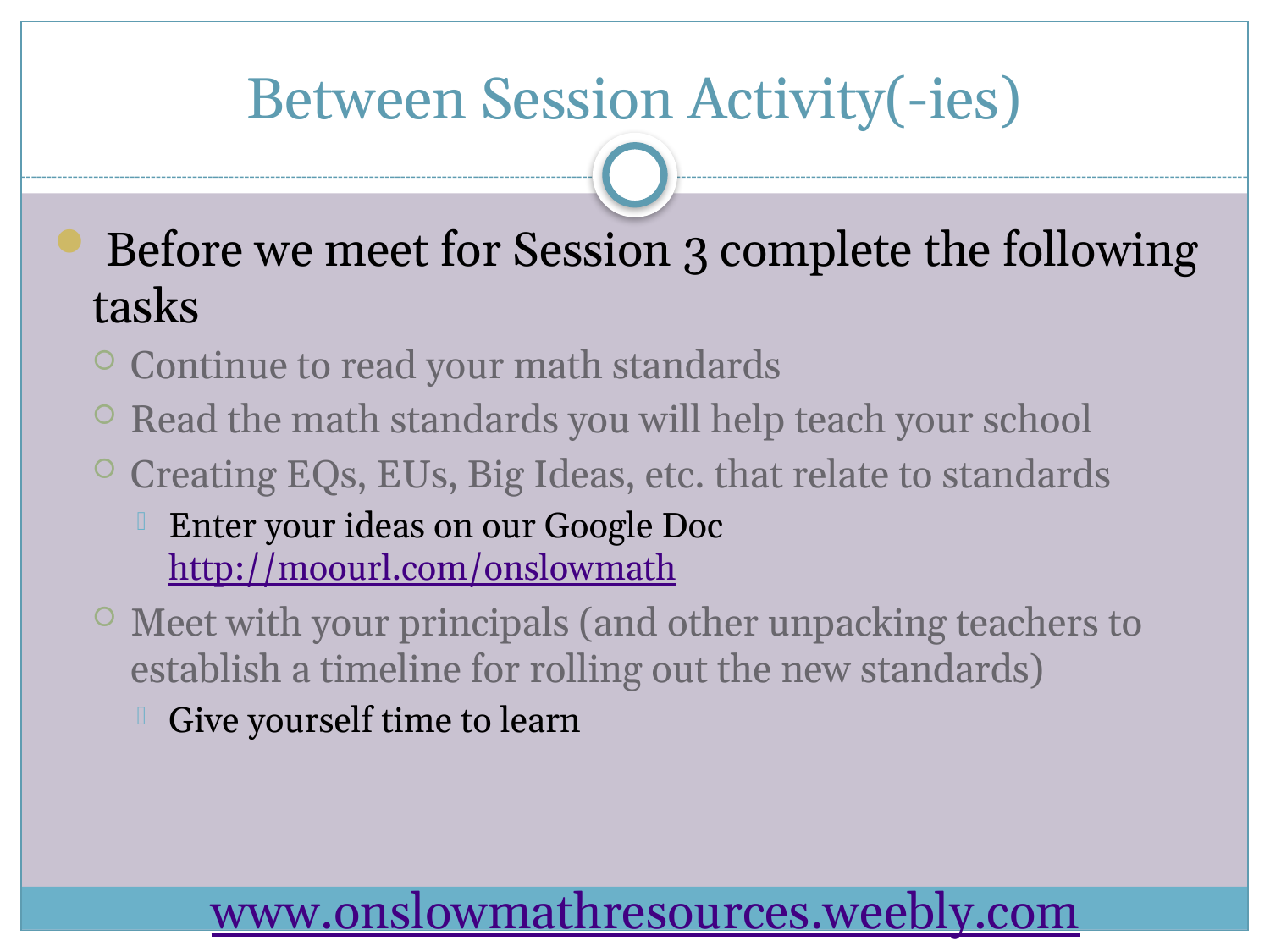

# Between Session Activity(-ies)
 Before we meet for Session 3 complete the following tasks
Continue to read your math standards
Read the math standards you will help teach your school
Creating EQs, EUs, Big Ideas, etc. that relate to standards
Enter your ideas on our Google Doc http://moourl.com/onslowmath
Meet with your principals (and other unpacking teachers to establish a timeline for rolling out the new standards)
Give yourself time to learn

www.onslowmathresources.weebly.com